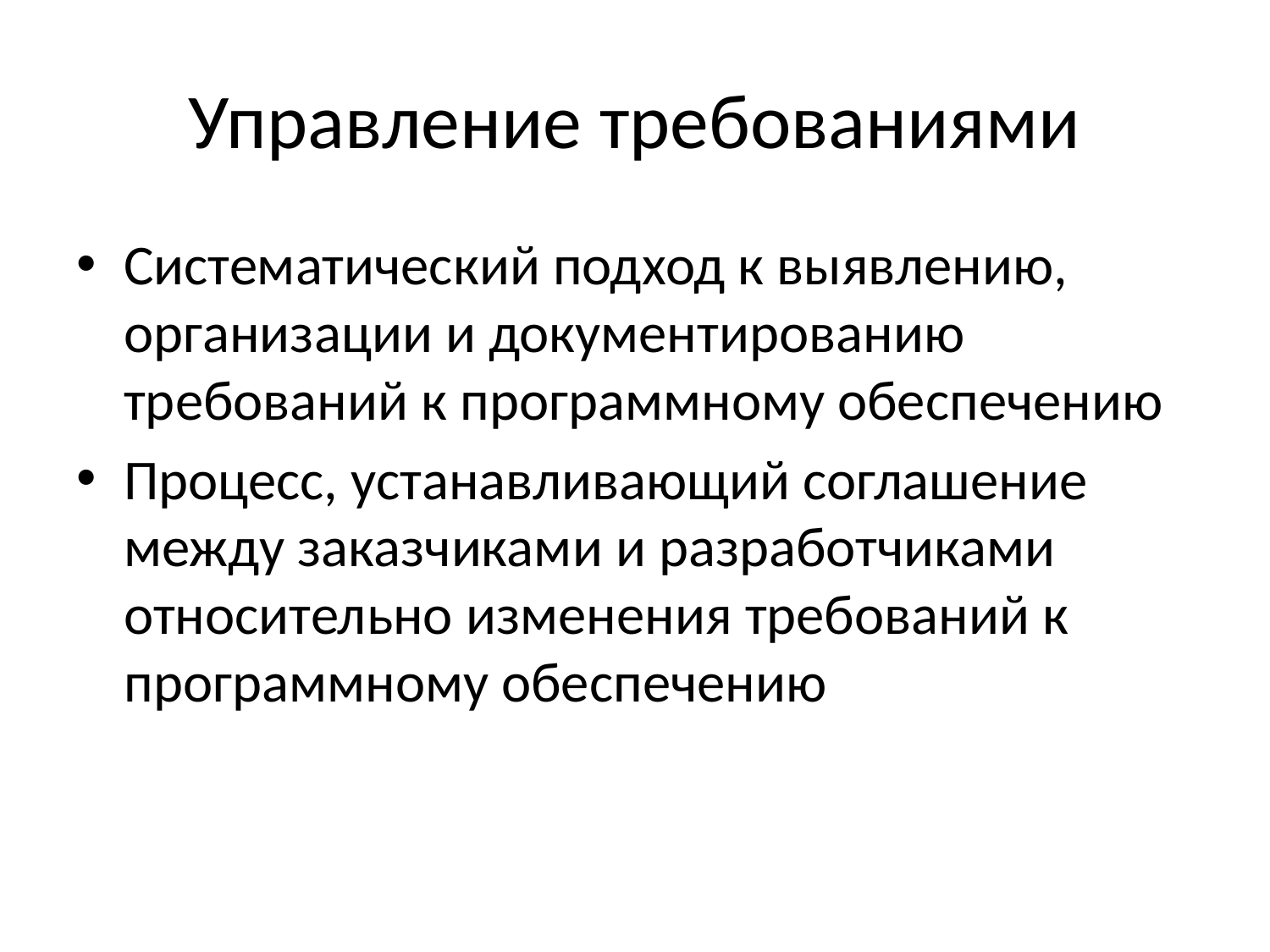

# Управление требованиями
Систематический подход к выявлению, организации и документированию требований к программному обеспечению
Процесс, устанавливающий соглашение между заказчиками и разработчиками относительно изменения требований к программному обеспечению